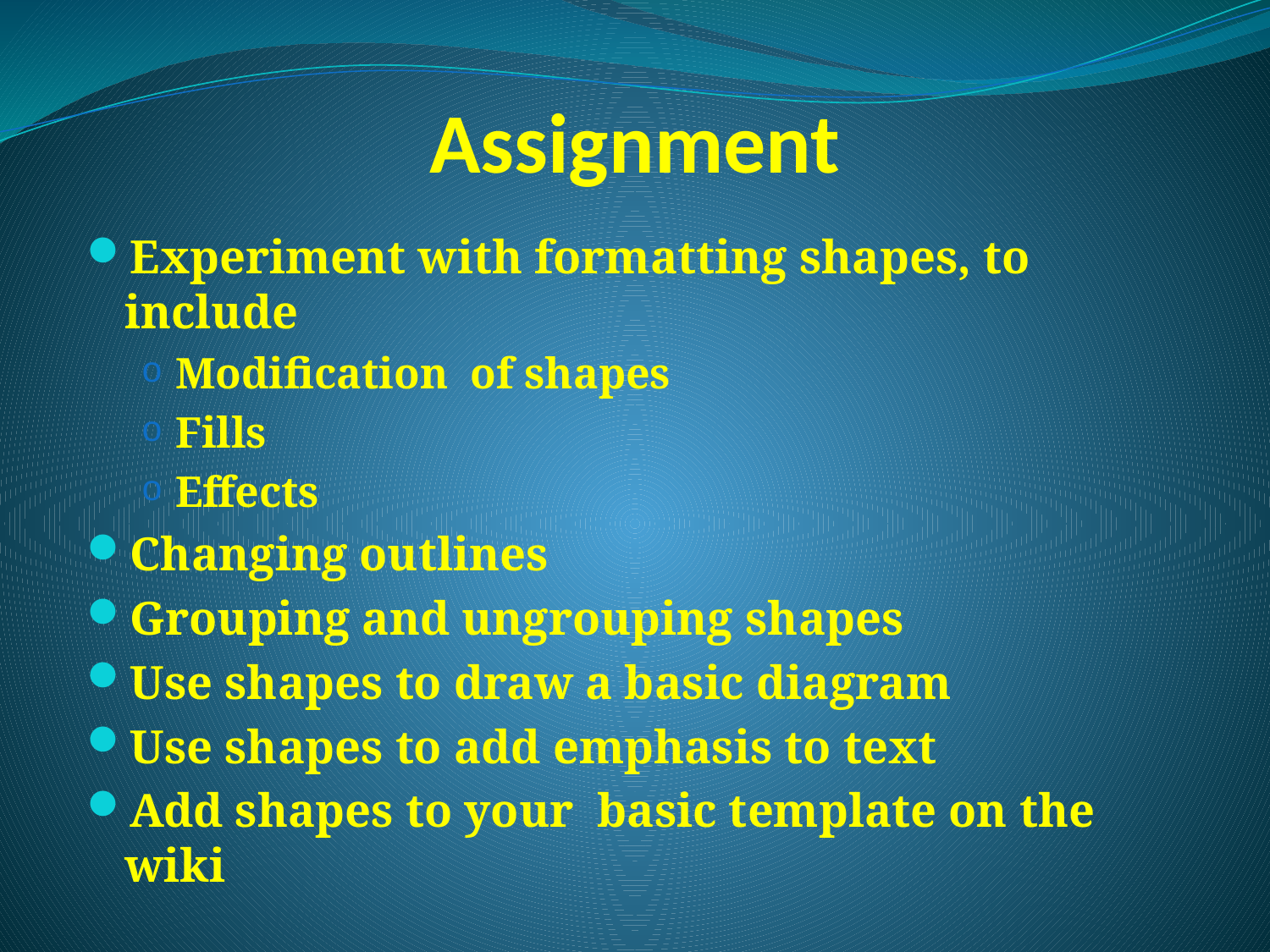

# Assignment
Experiment with formatting shapes, to include
Modification  of shapes
Fills
Effects
Changing outlines
Grouping and ungrouping shapes
Use shapes to draw a basic diagram
Use shapes to add emphasis to text
Add shapes to your  basic template on the wiki